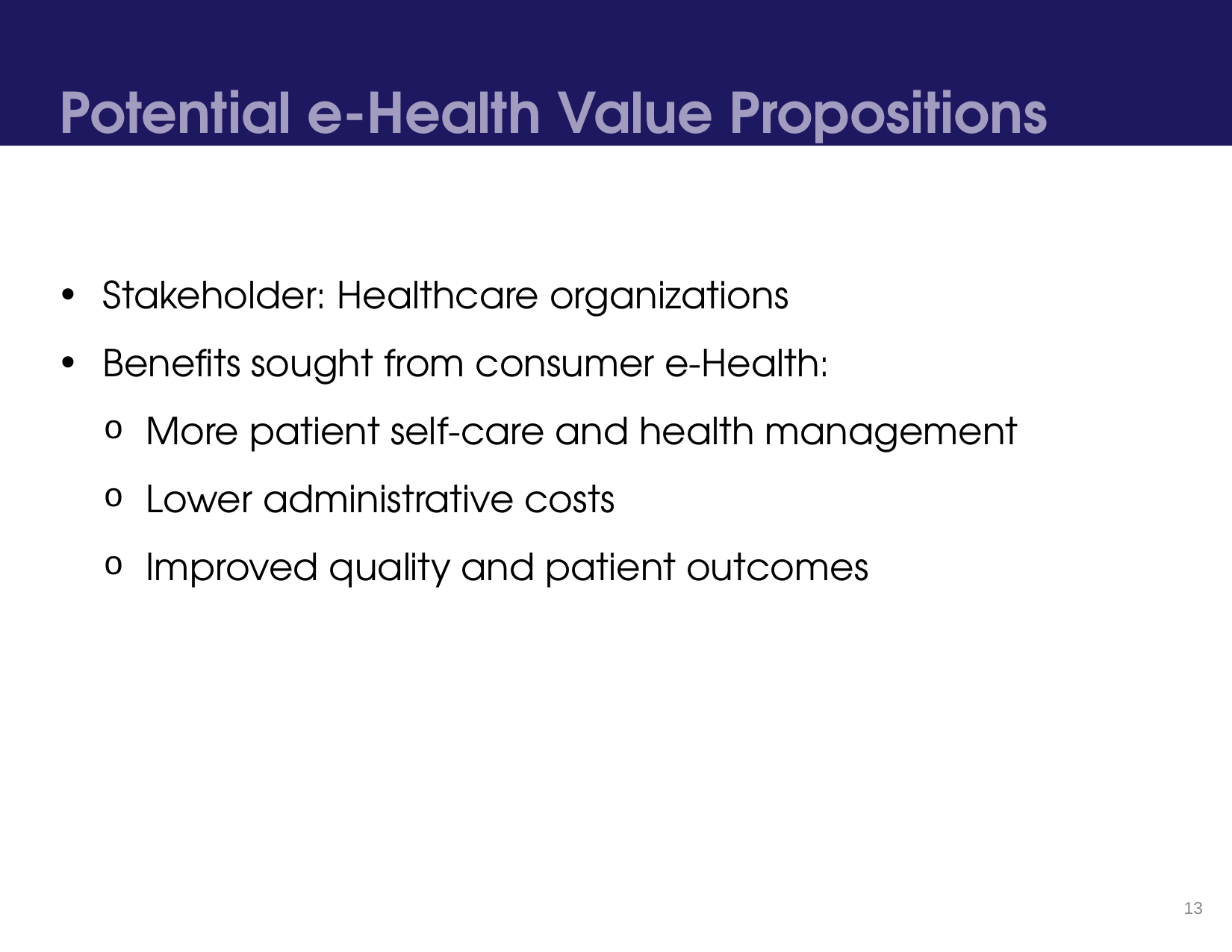

# Potential e-Health Value Propositions
Stakeholder: Healthcare organizations
Benefits sought from consumer e-Health:
More patient self-care and health management
Lower administrative costs
Improved quality and patient outcomes

13